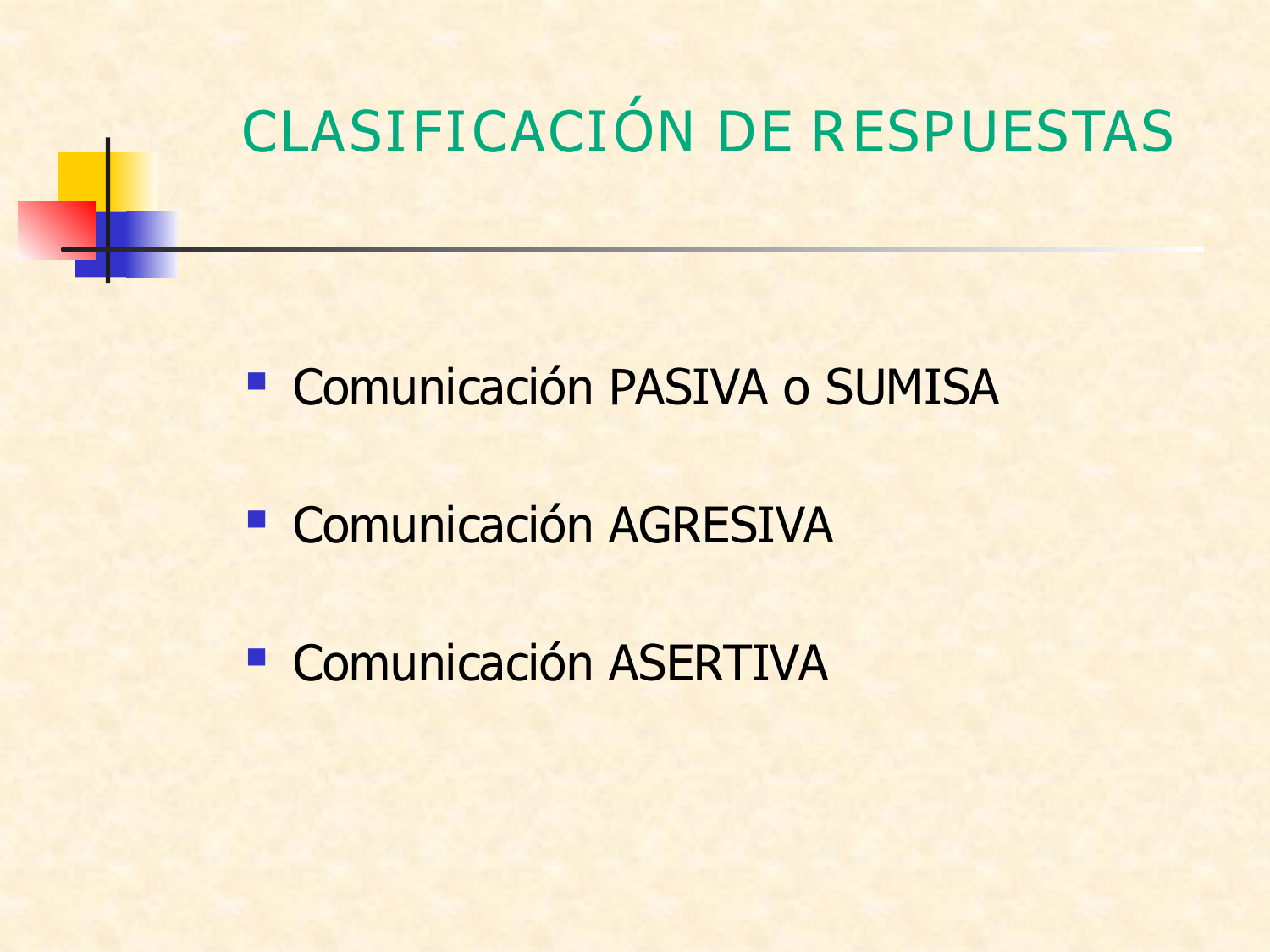

# CLASIFICACIÓN DE RESPUESTAS
Comunicación PASIVA o SUMISA

Comunicación AGRESIVA

Comunicación ASERTIVA